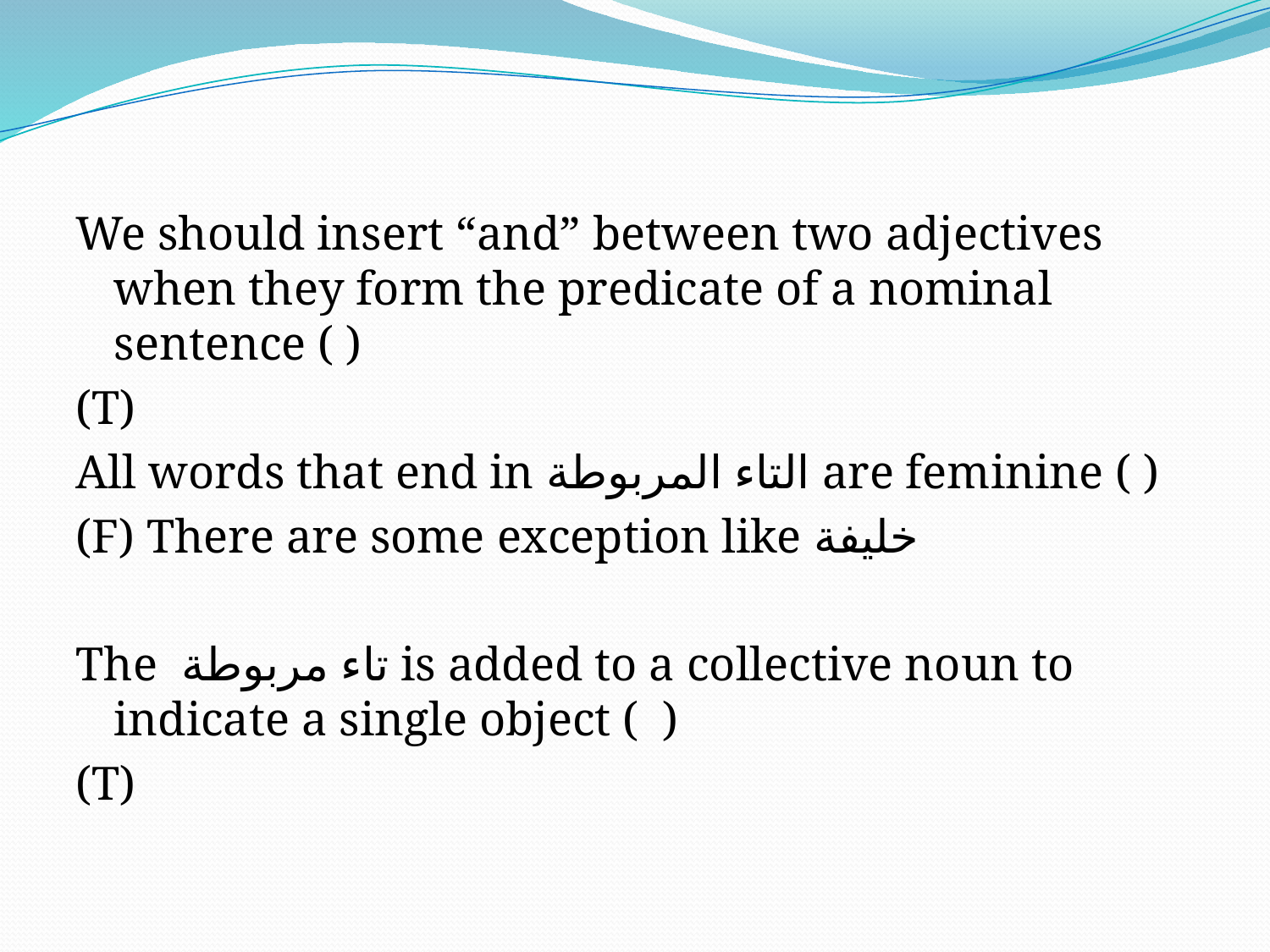

We should insert “and” between two adjectives when they form the predicate of a nominal sentence ( )
(T)
All words that end in التاء المربوطة are feminine ( )
(F) There are some exception like خليفة

The  تاء مربوطة is added to a collective noun to indicate a single object (  )
(T)